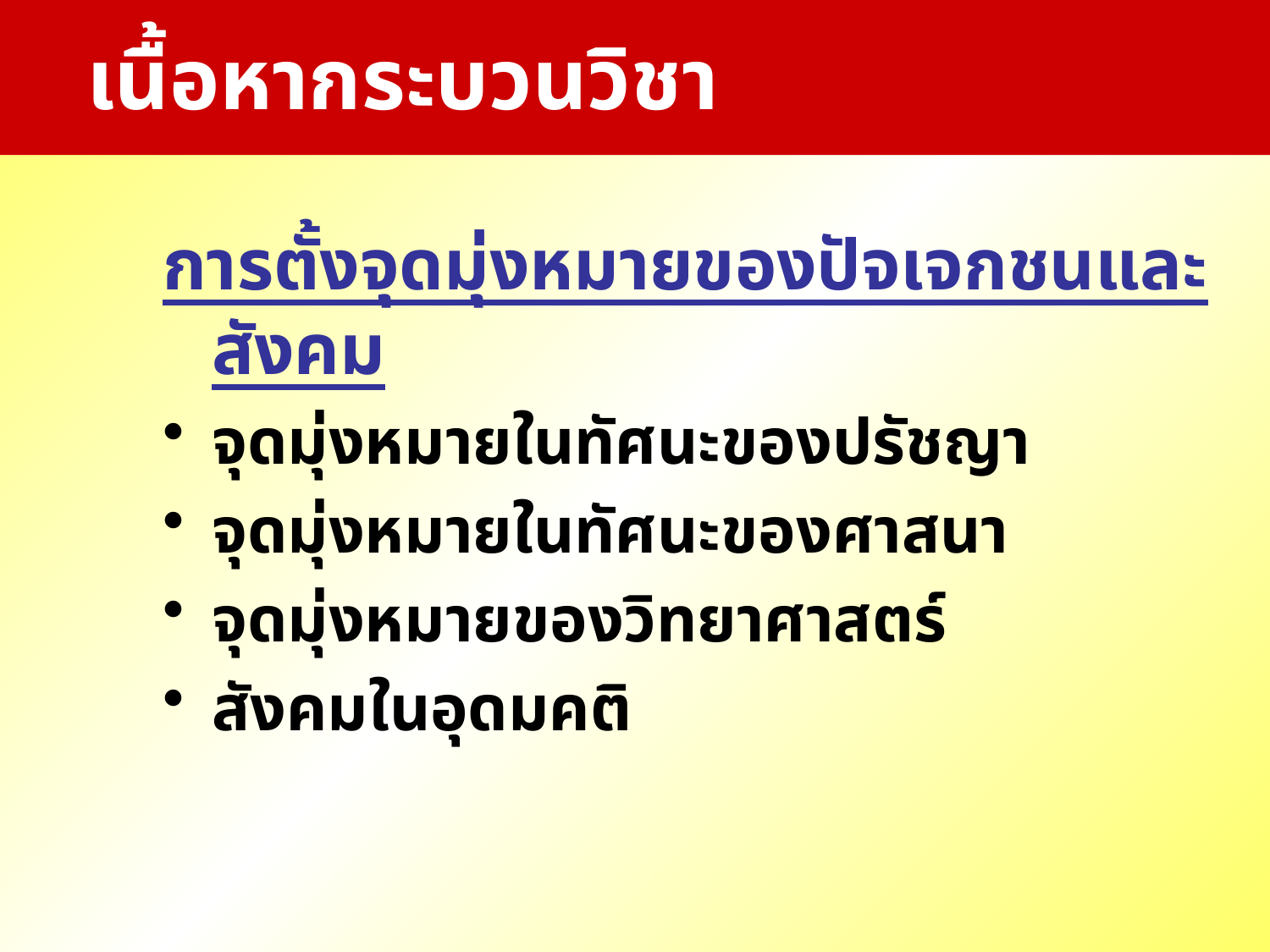

เนื้อหากระบวนวิชา

การตั้งจุดมุ่งหมายของปัจเจกชนและสังคม
จุดมุ่งหมายในทัศนะของปรัชญา
จุดมุ่งหมายในทัศนะของศาสนา
จุดมุ่งหมายของวิทยาศาสตร์
สังคมในอุดมคติ